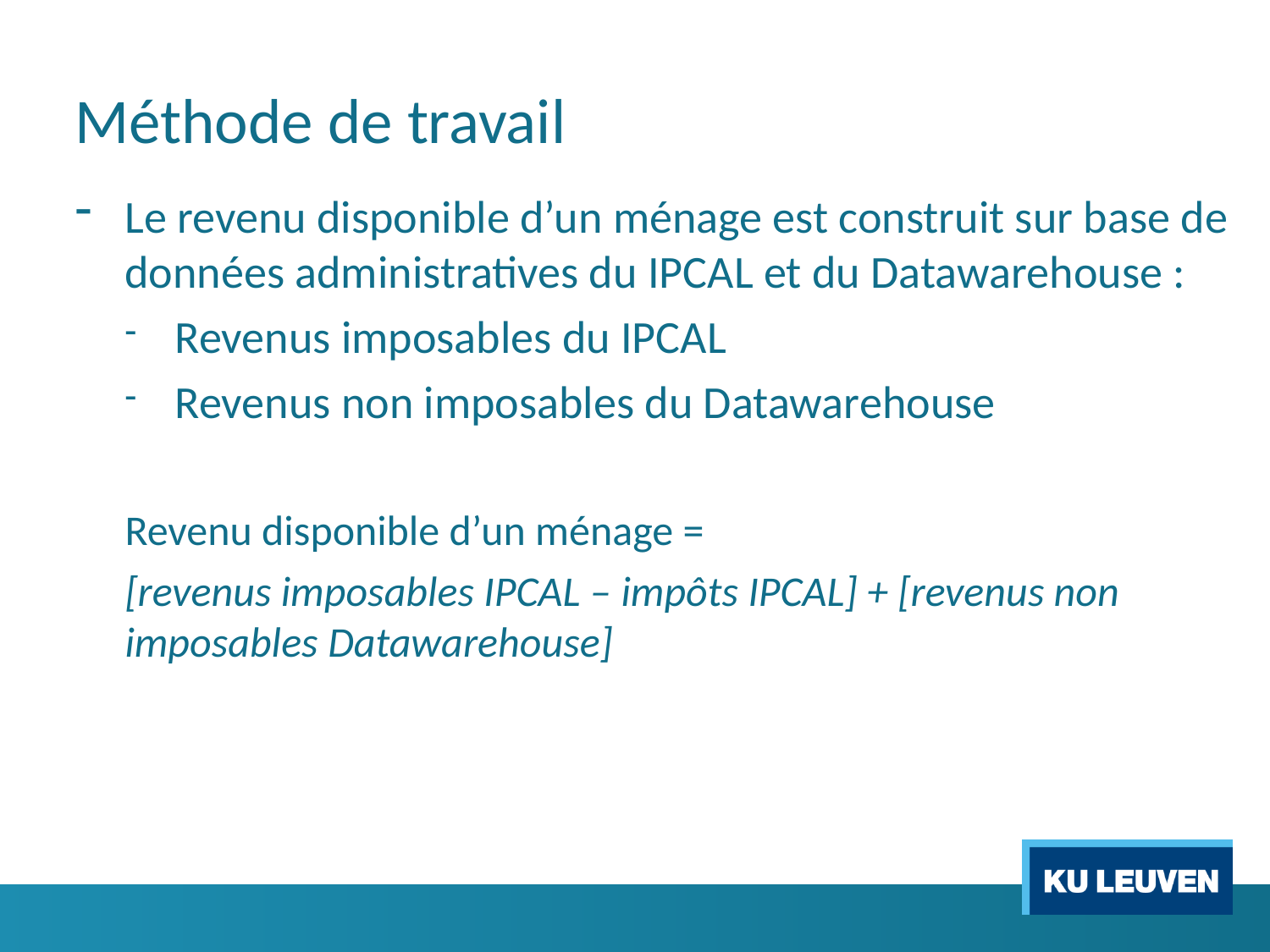

# Méthode de travail
Le revenu disponible d’un ménage est construit sur base de données administratives du IPCAL et du Datawarehouse :
Revenus imposables du IPCAL
Revenus non imposables du Datawarehouse

Revenu disponible d’un ménage =
[revenus imposables IPCAL – impôts IPCAL] + [revenus non imposables Datawarehouse]